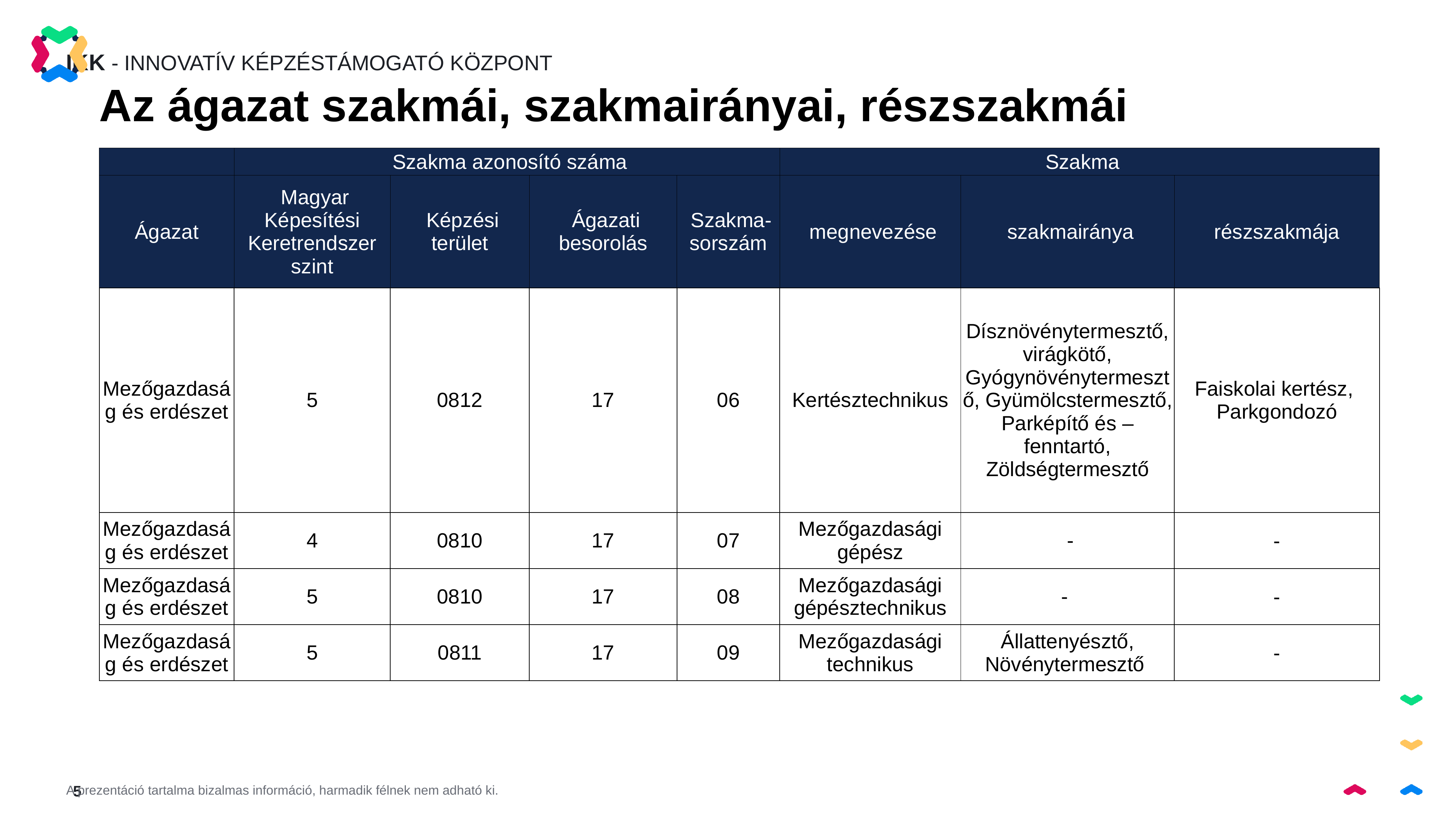

Az ágazat szakmái, szakmairányai, részszakmái
|  | Szakma azonosító száma |  |  |  | Szakma |  |  |
| --- | --- | --- | --- | --- | --- | --- | --- |
| Ágazat | Magyar Képesítési Keretrendszer szint | Képzési terület | Ágazati besorolás | Szakma-sorszám | megnevezése | szakmairánya | részszakmája |
| Mezőgazdaság és erdészet | 5 | 0812 | 17 | 06 | Kertésztechnikus | Dísznövénytermesztő, virágkötő, Gyógynövénytermesztő, Gyümölcstermesztő, Parképítő és –fenntartó, Zöldségtermesztő | Faiskolai kertész, Parkgondozó |
| Mezőgazdaság és erdészet | 4 | 0810 | 17 | 07 | Mezőgazdasági gépész | - | - |
| Mezőgazdaság és erdészet | 5 | 0810 | 17 | 08 | Mezőgazdasági gépésztechnikus | - | - |
| Mezőgazdaság és erdészet | 5 | 0811 | 17 | 09 | Mezőgazdasági technikus | Állattenyésztő, Növénytermesztő | - |